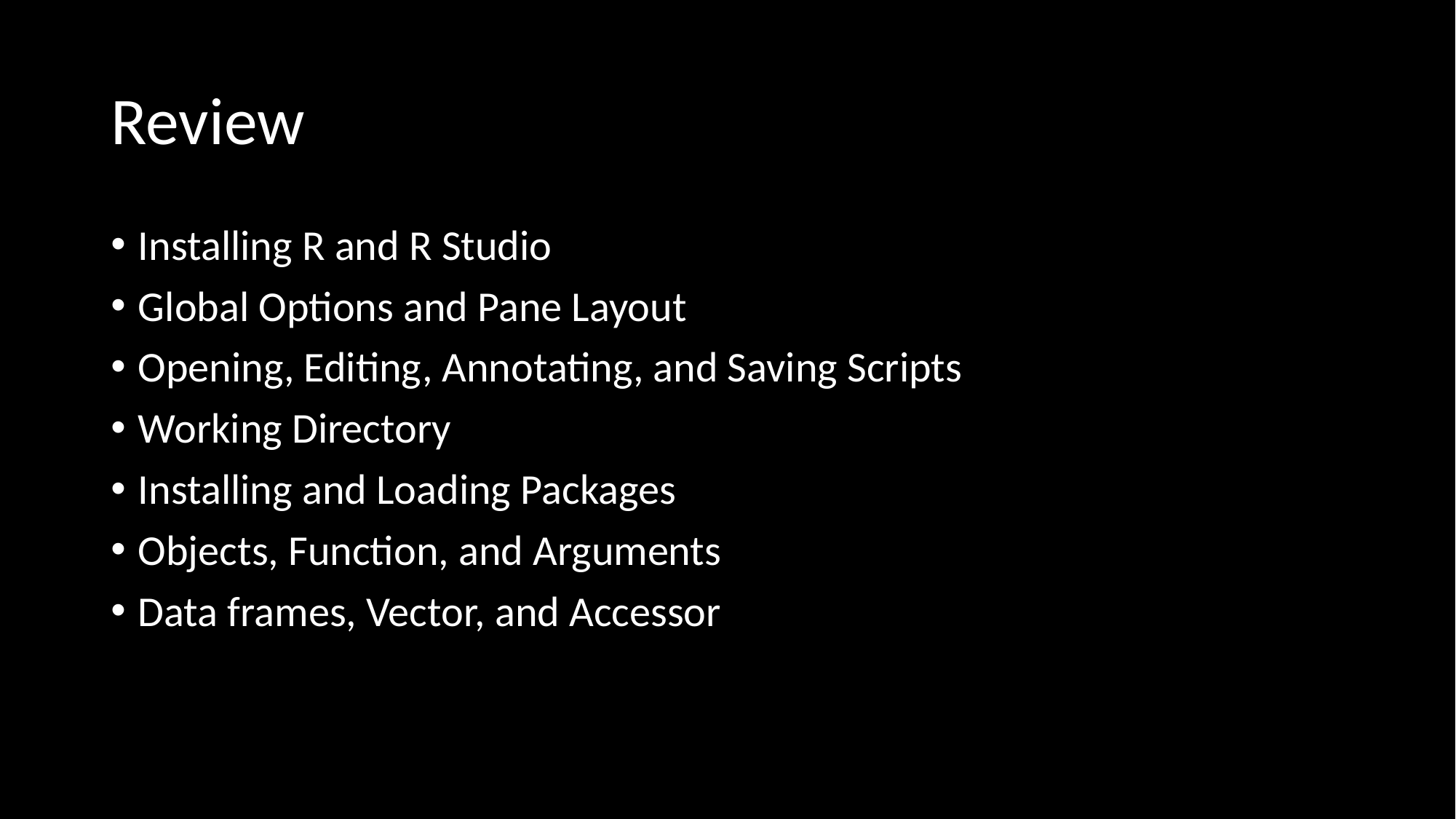

# Review
Installing R and R Studio
Global Options and Pane Layout
Opening, Editing, Annotating, and Saving Scripts
Working Directory
Installing and Loading Packages
Objects, Function, and Arguments
Data frames, Vector, and Accessor